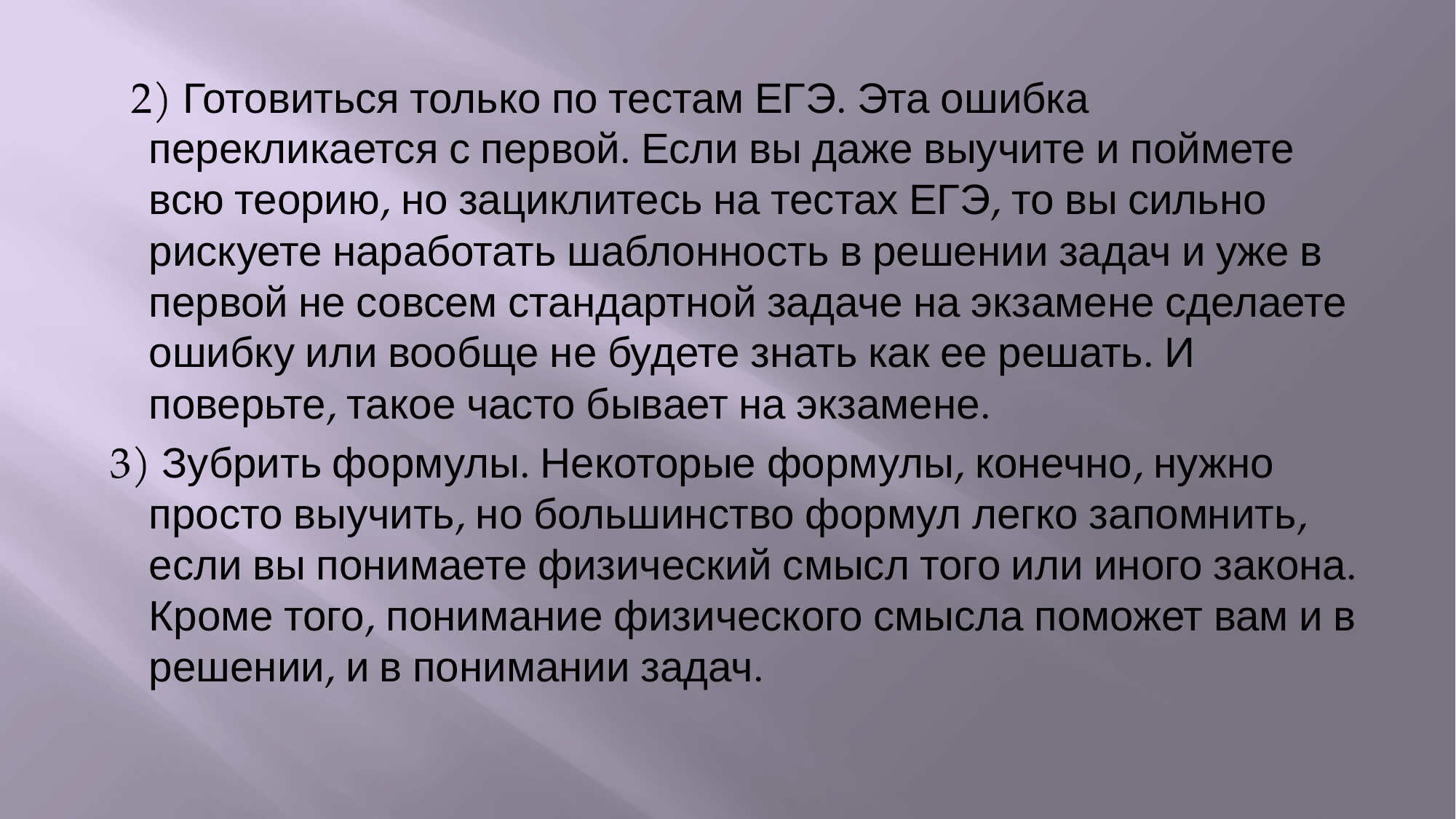

#
   2) Готовиться только по тестам ЕГЭ. Эта ошибка перекликается с первой. Если вы даже выучите и поймете всю теорию, но зациклитесь на тестах ЕГЭ, то вы сильно рискуете наработать шаблонность в решении задач и уже в первой не совсем стандартной задаче на экзамене сделаете ошибку или вообще не будете знать как ее решать. И поверьте, такое часто бывает на экзамене.
 3) Зубрить формулы. Некоторые формулы, конечно, нужно просто выучить, но большинство формул легко запомнить, если вы понимаете физический смысл того или иного закона. Кроме того, понимание физического смысла поможет вам и в решении, и в понимании задач.